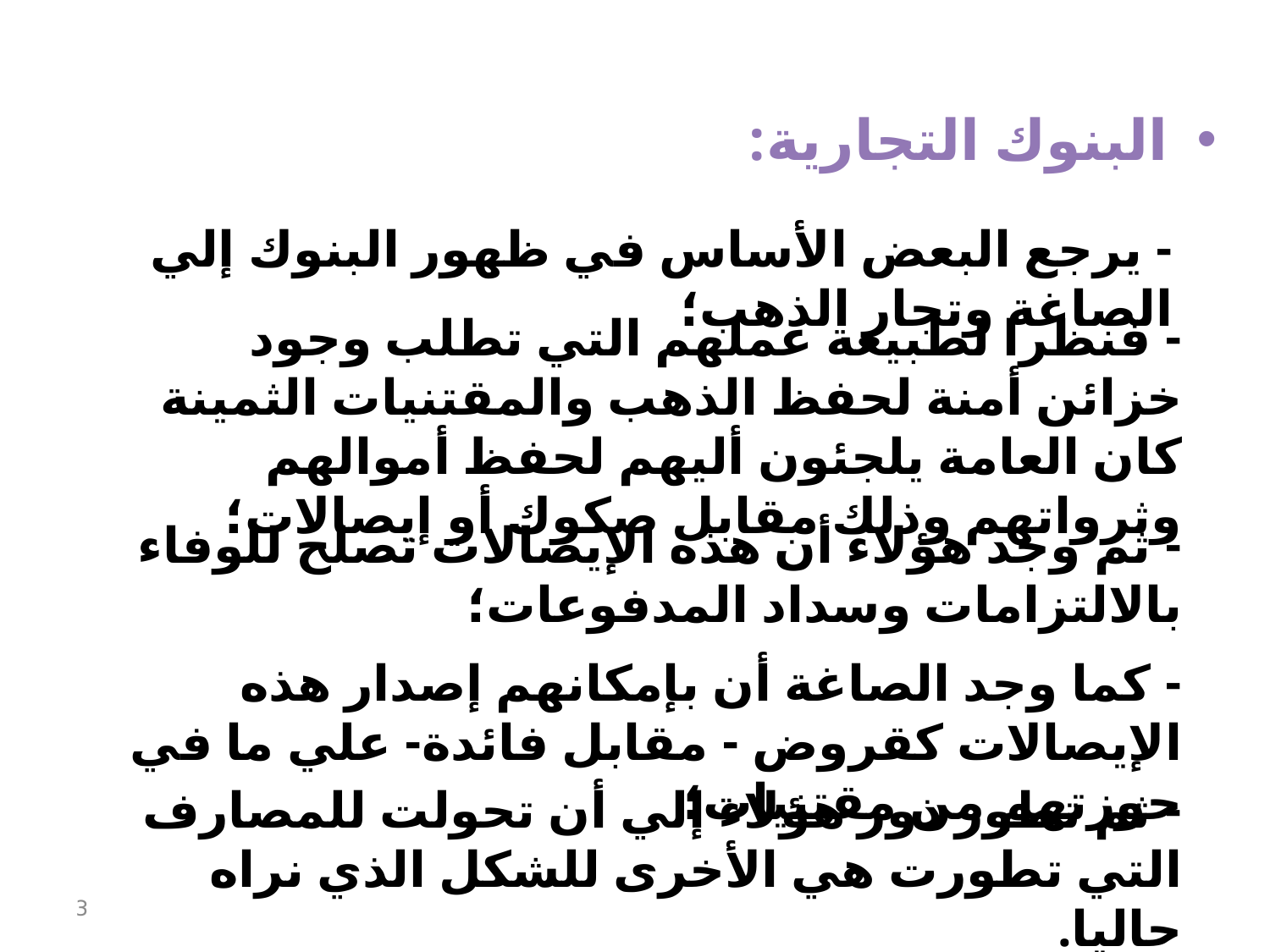

البنوك التجارية:
- يرجع البعض الأساس في ظهور البنوك إلي الصاغة وتجار الذهب؛
- فنظرا لطبيعة عملهم التي تطلب وجود خزائن أمنة لحفظ الذهب والمقتنيات الثمينة كان العامة يلجئون أليهم لحفظ أموالهم وثرواتهم وذلك مقابل صكوك أو إيصالات؛

- ثم وجد هؤلاء أن هذه الإيصالات تصلح للوفاء بالالتزامات وسداد المدفوعات؛
- كما وجد الصاغة أن بإمكانهم إصدار هذه الإيصالات كقروض - مقابل فائدة- علي ما في حوزتهم من مقتنيات؛
- ثم تطور دور هؤلاء إلي أن تحولت للمصارف التي تطورت هي الأخرى للشكل الذي نراه حاليا.
3